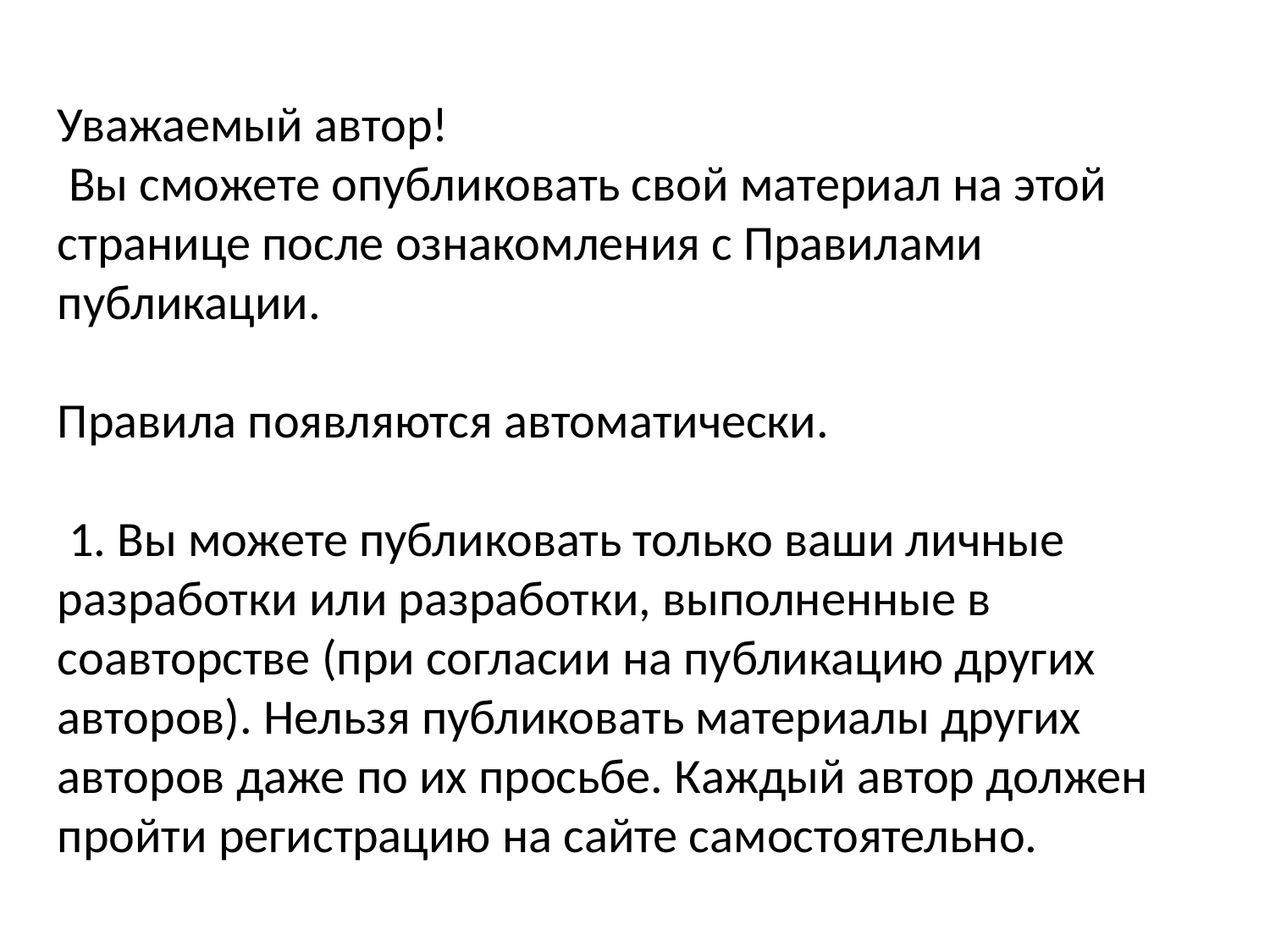

Уважаемый автор!
 Вы сможете опубликовать свой материал на этой странице после ознакомления с Правилами публикации.

Правила появляются автоматически.

 1. Вы можете публиковать только ваши личные разработки или разработки, выполненные в соавторстве (при согласии на публикацию других авторов). Нельзя публиковать материалы других авторов даже по их просьбе. Каждый автор должен пройти регистрацию на сайте самостоятельно.